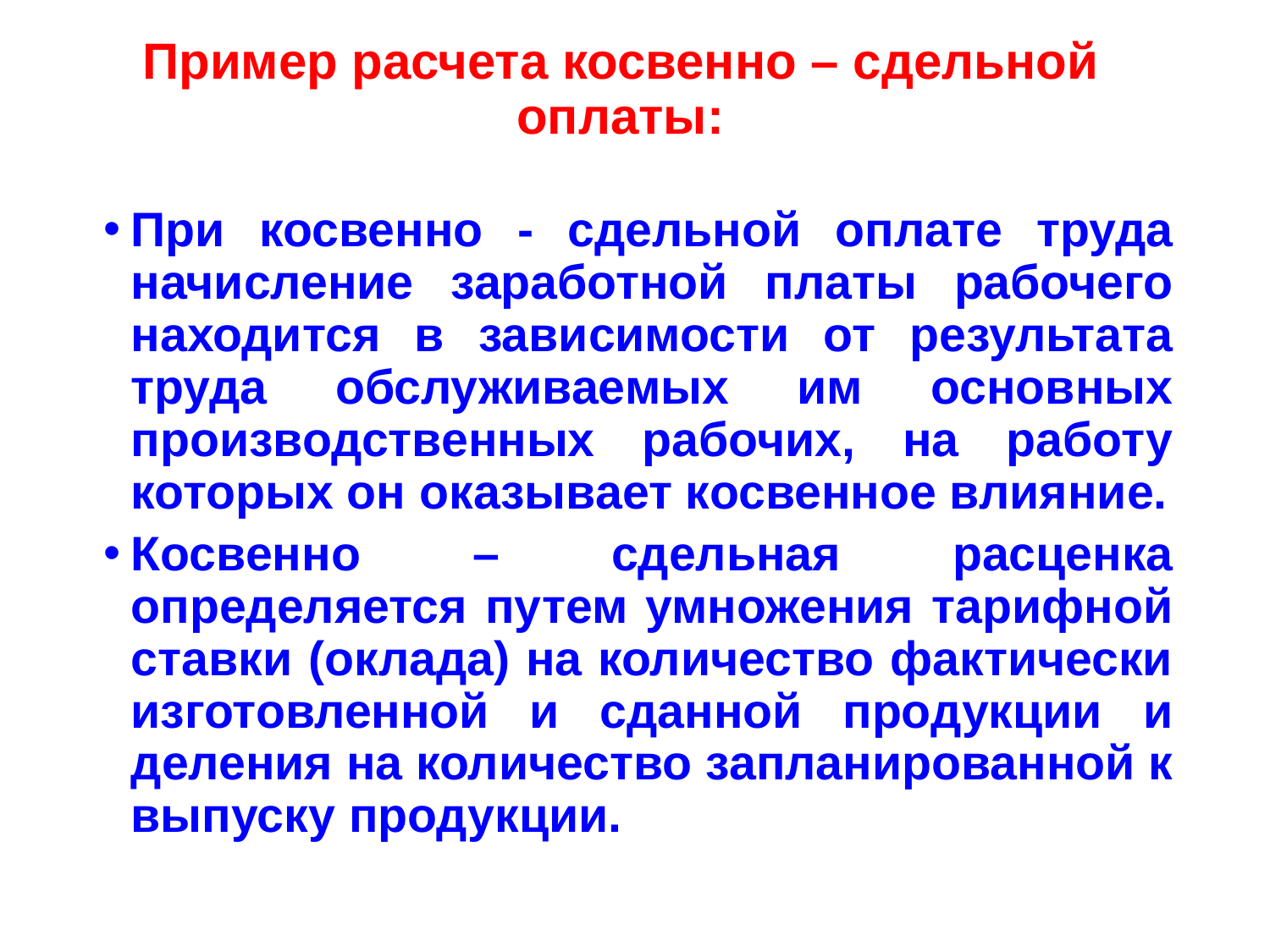

# Пример расчета косвенно – сдельной оплаты:

При косвенно - сдельной оплате труда начисление заработной платы рабочего находится в зависимости от результата труда обслуживаемых им основных производственных рабочих, на работу которых он оказывает косвенное влияние.
Косвенно – сдельная расценка определяется путем умножения тарифной ставки (оклада) на количество фактически изготовленной и сданной продукции и деления на количество запланированной к выпуску продукции.